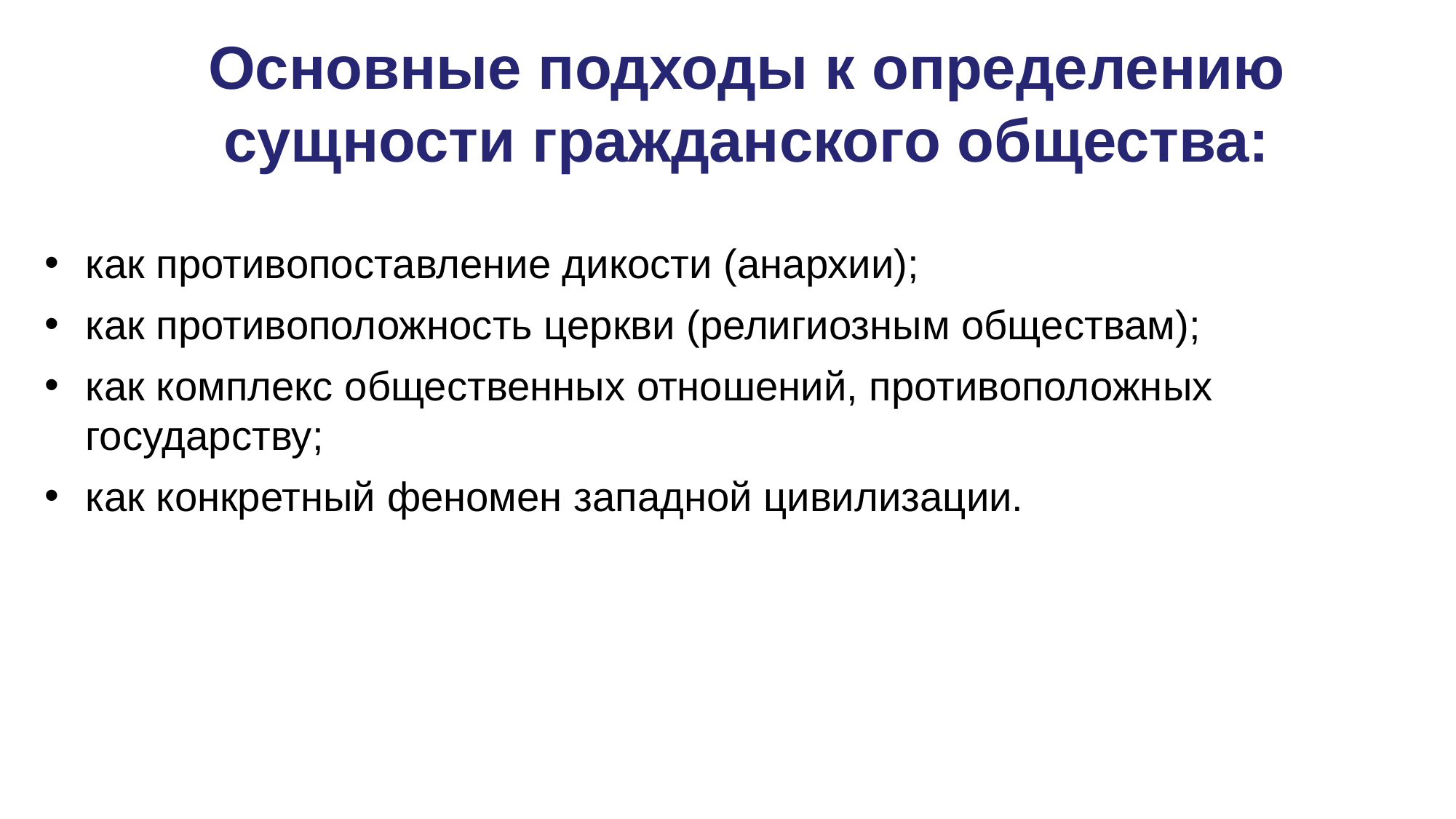

Основные подходы к определению сущности гражданского общества:
как противопоставление дикости (анархии);
как противоположность церкви (религиозным обществам);
как комплекс общественных отношений, противоположных государству;
как конкретный феномен западной цивилизации.